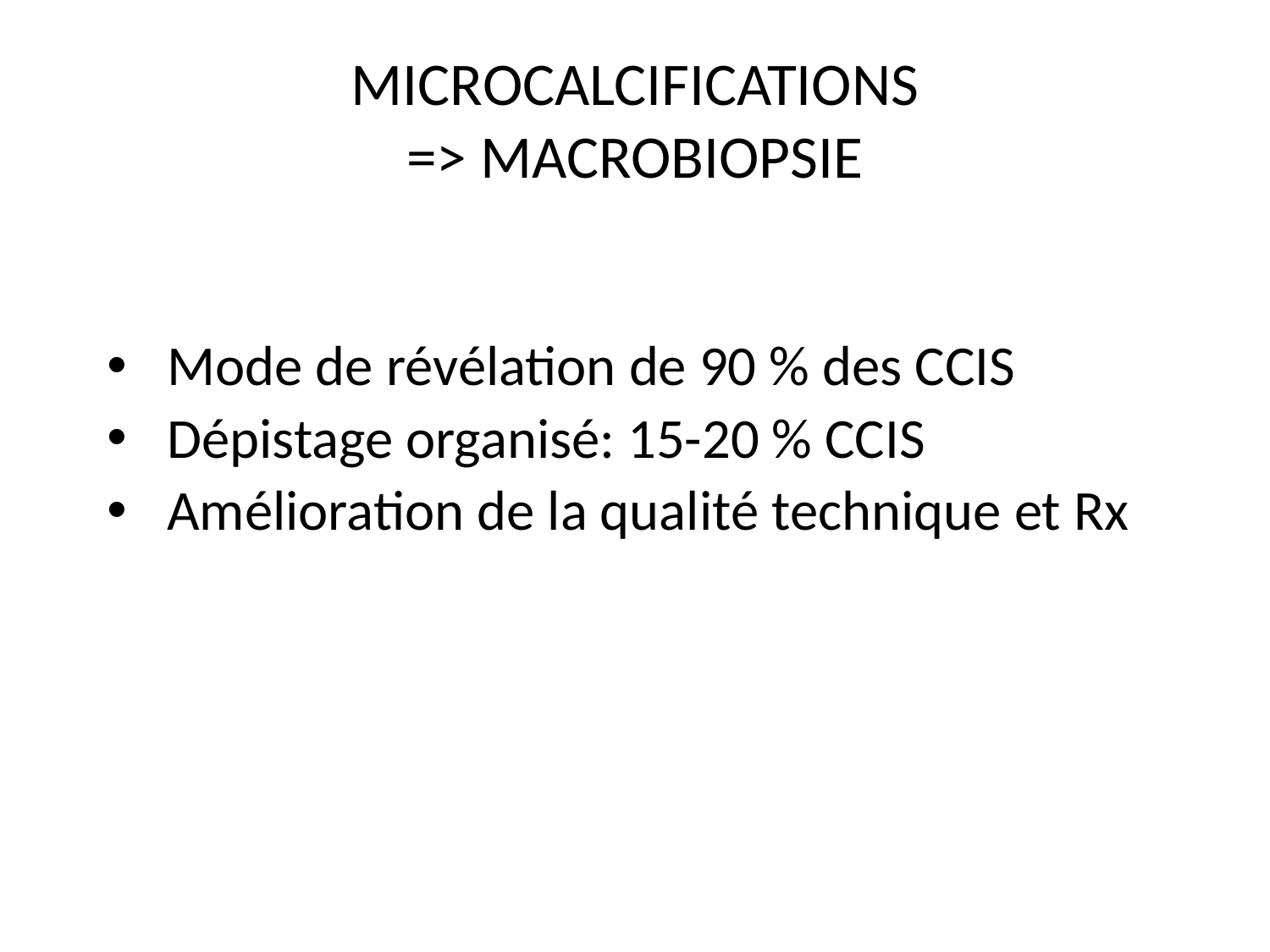

# MICROCALCIFICATIONS => MACROBIOPSIE
 Mode de révélation de 90 % des CCIS
 Dépistage organisé: 15-20 % CCIS
 Amélioration de la qualité technique et Rx